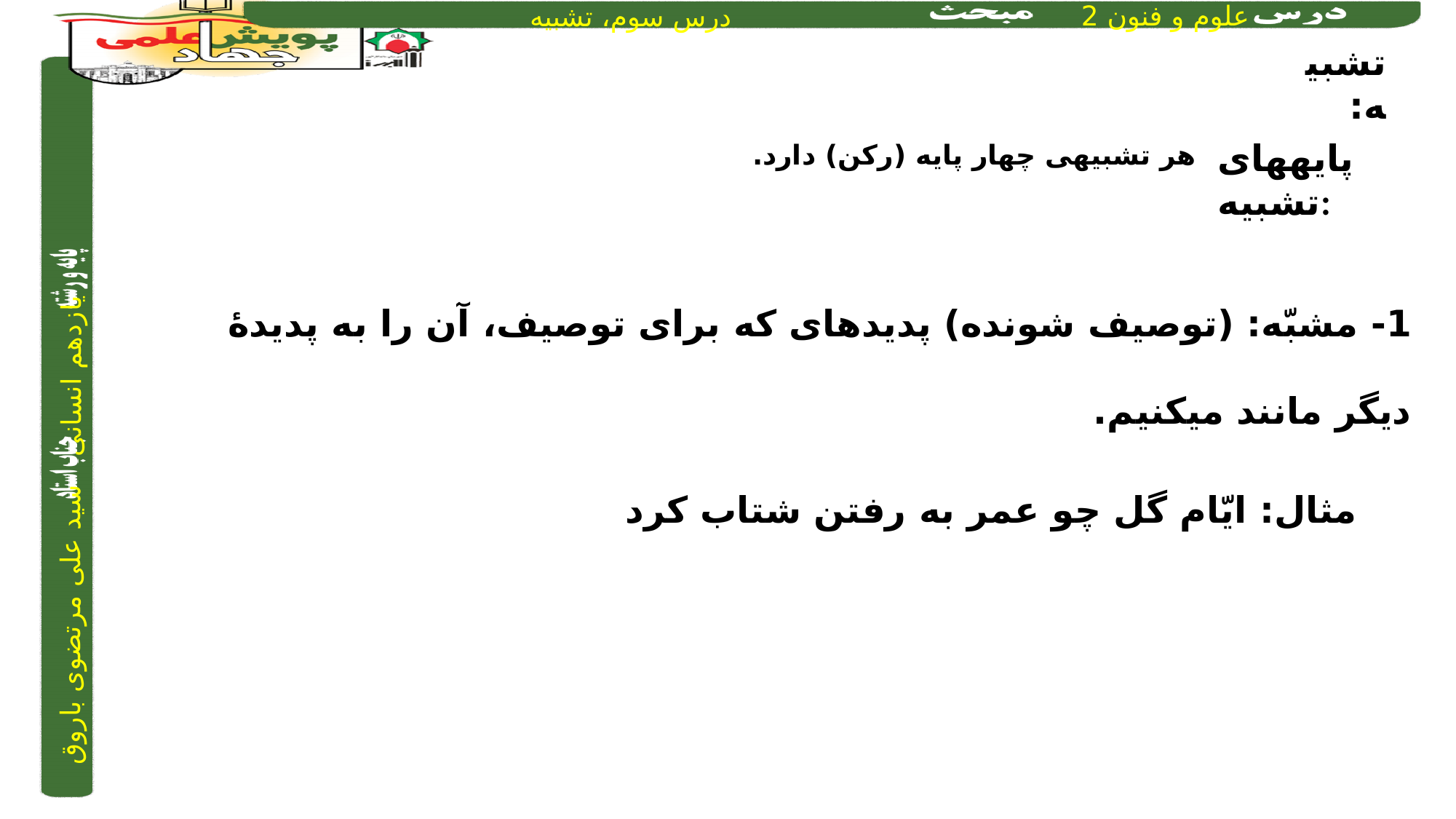

تشبیه:
هر تشبیهی چهار پایه (رکن) دارد.
پایه­های تشبیه:
1- مشبّه: (توصیف شونده) پدیده­ای که برای توصیف، آن را به پدیدۀ دیگر مانند می­کنیم.
مثال: ایّام گل چو عمر به رفتن شتاب کرد